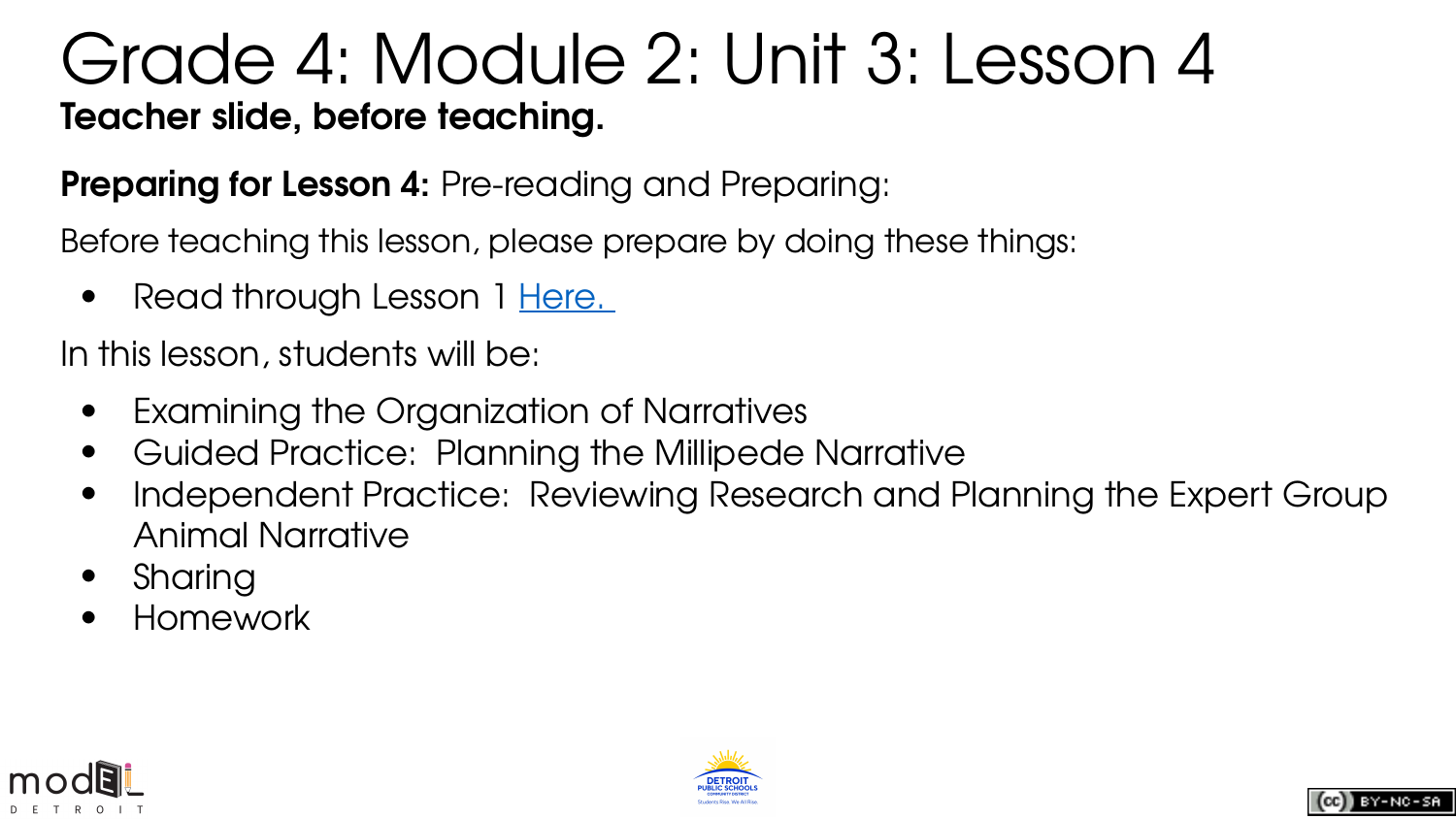

# Grade 4: Module 2: Unit 3: Lesson 4
Teacher slide, before teaching.

Preparing for Lesson 4: Pre-reading and Preparing:
Before teaching this lesson, please prepare by doing these things:
Read through Lesson 1 Here.
In this lesson, students will be:
Examining the Organization of Narratives
Guided Practice:  Planning the Millipede Narrative
Independent Practice:  Reviewing Research and Planning the Expert Group Animal Narrative
Sharing
Homework